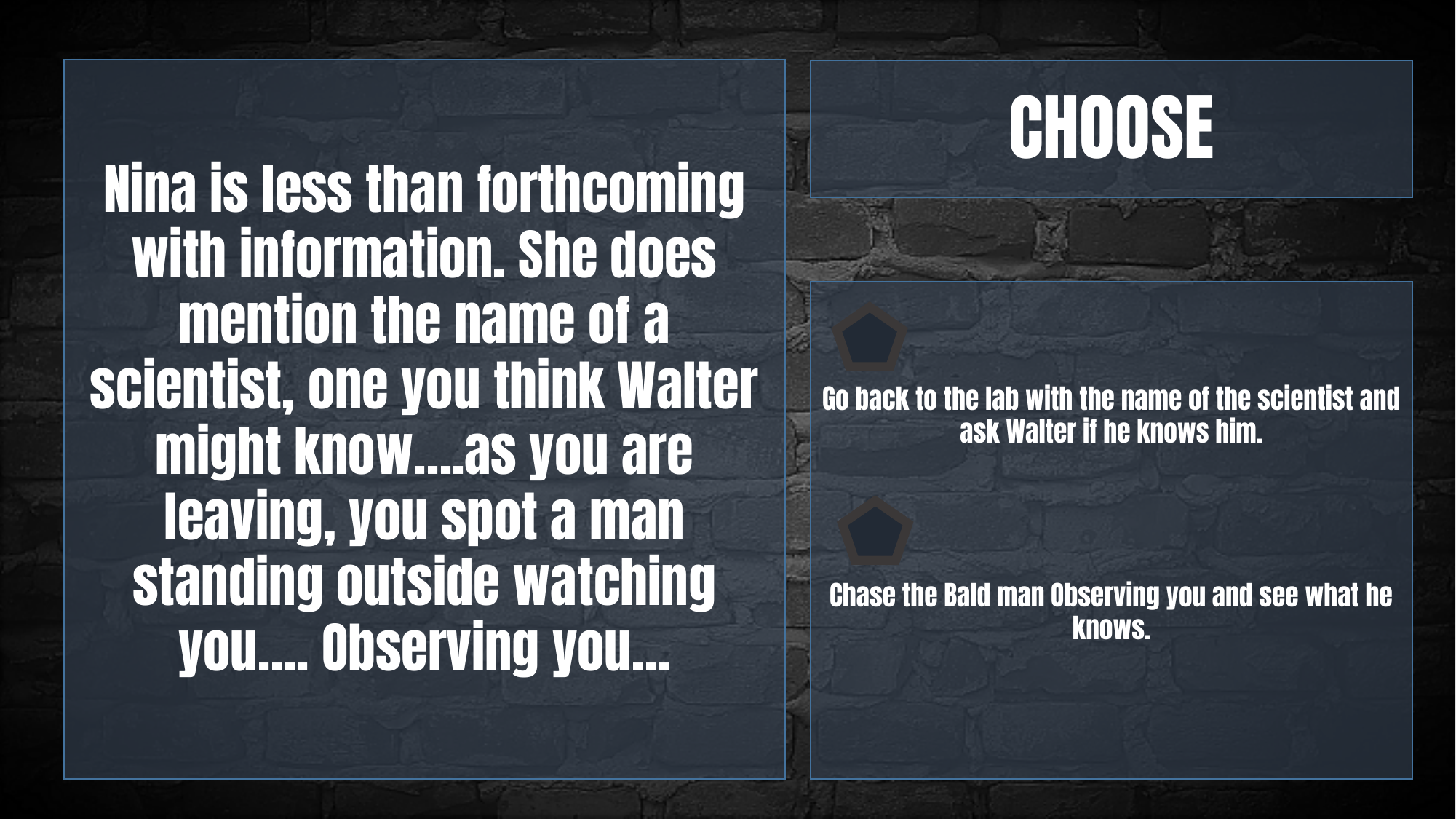

Nina is less than forthcoming with information. She does mention the name of a scientist, one you think Walter might know….as you are leaving, you spot a man standing outside watching you…. Observing you…
CHOOSE

Go back to the lab with the name of the scientist and ask Walter if he knows him.

Chase the Bald man Observing you and see what he knows.